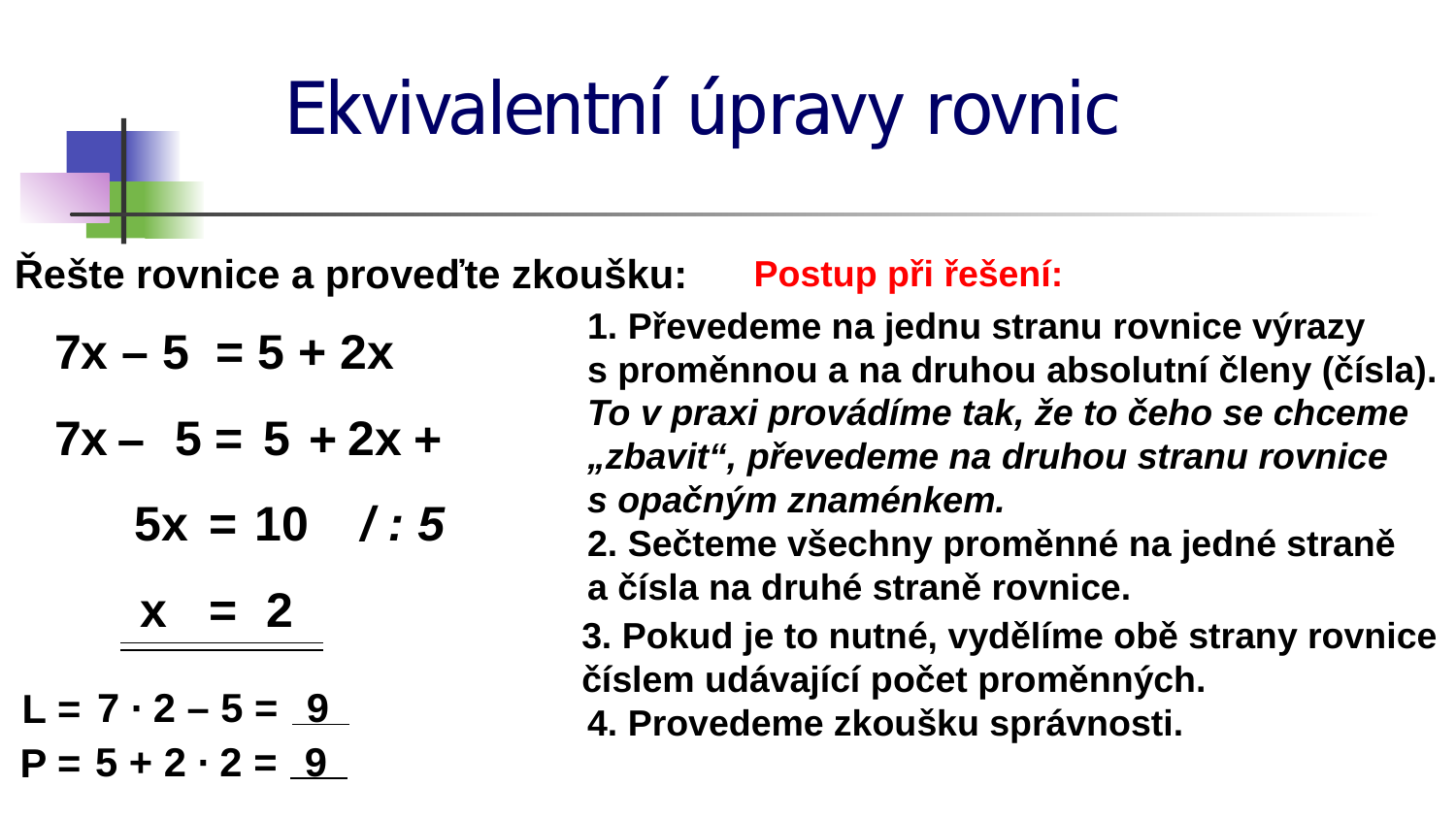

# Ekvivalentní úpravy rovnic
Řešte rovnice a proveďte zkoušku:
Postup při řešení:
1. Převedeme na jednu stranu rovnice výrazy
s proměnnou a na druhou absolutní členy (čísla).
7x – 5  = 5 + 2x
To v praxi provádíme tak, že to čeho se chceme „zbavit“, převedeme na druhou stranu rovnice
s opačným znaménkem.
7x
–
–
5
=
5
+
2x
+
5x
=
10
/ : 5
2. Sečteme všechny proměnné na jedné straně
a čísla na druhé straně rovnice.
x
=
2
3. Pokud je to nutné, vydělíme obě strany rovnice číslem udávající počet proměnných.
9
L =
7 ∙ 2 – 5 =
4. Provedeme zkoušku správnosti.
9
P =
5 + 2 ∙ 2 =